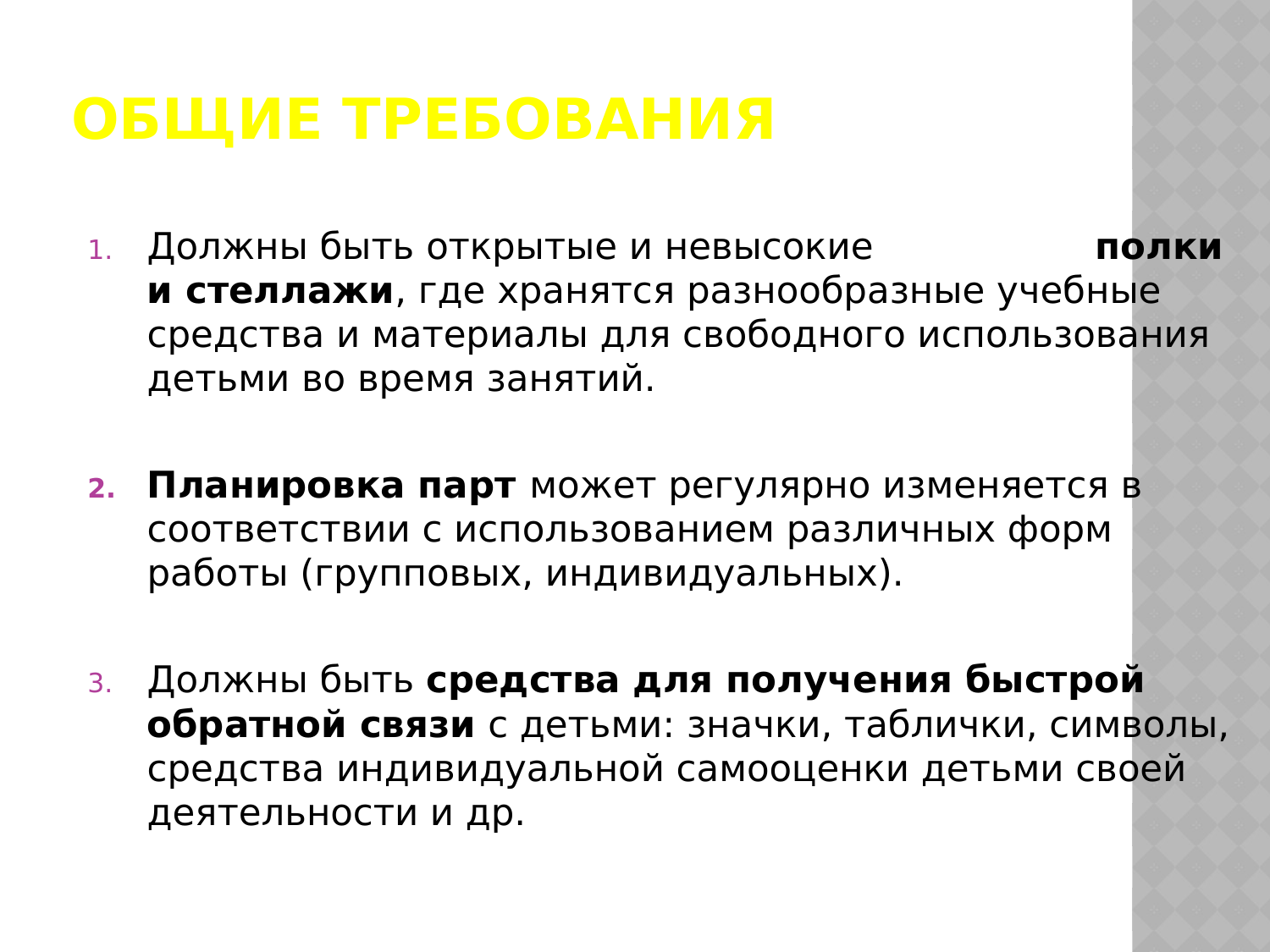

# Общие требования
Должны быть открытые и невысокие                   полки и стеллажи, где хранятся разнообразные учебные средства и материалы для свободного использования детьми во время занятий.

Планировка парт может регулярно изменяется в соответствии с использованием различных форм работы (групповых, индивидуальных).

Должны быть средства для получения быстрой обратной связи с детьми: значки, таблички, символы, средства индивидуальной самооценки детьми своей деятельности и др.